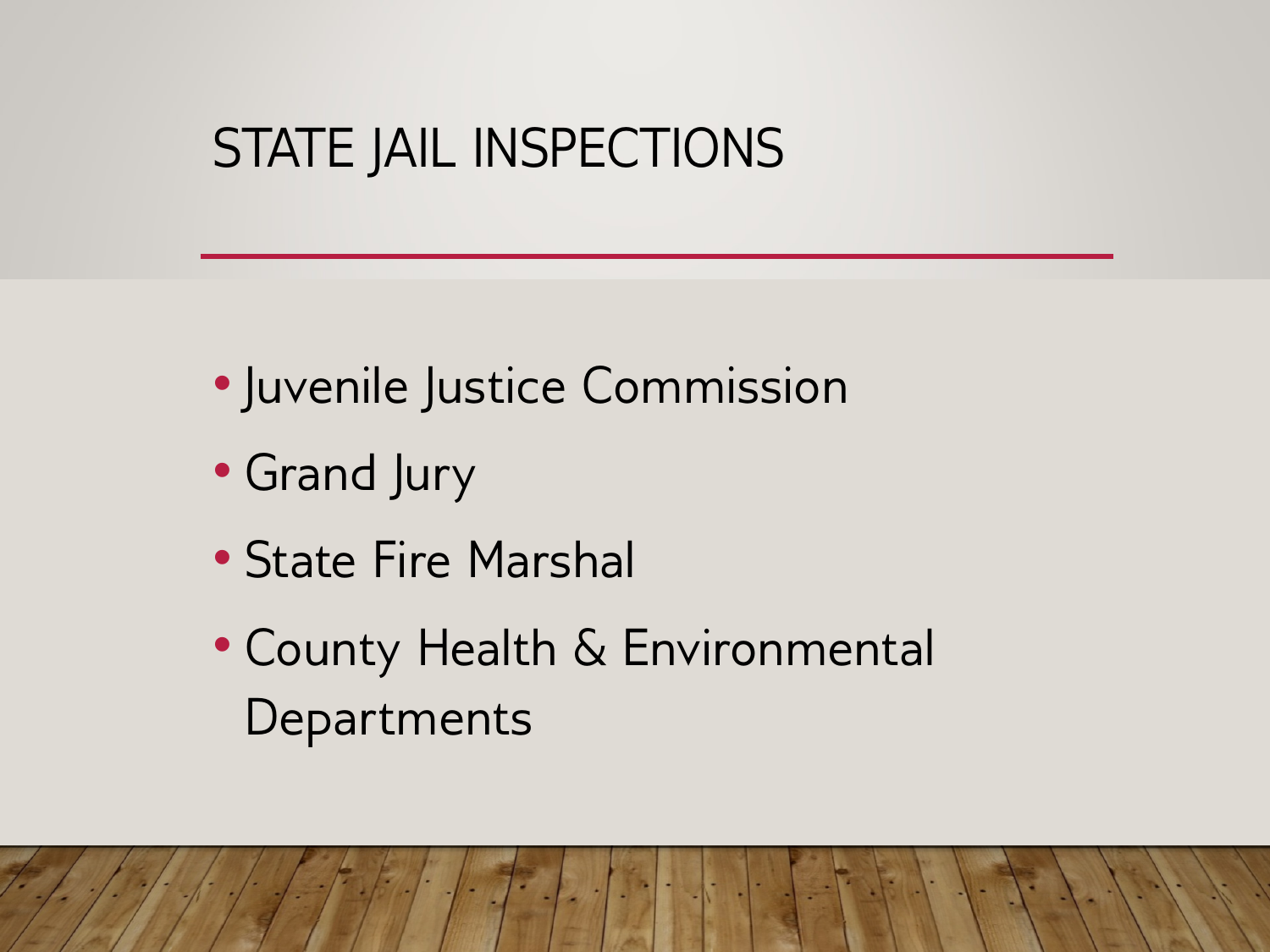

# STATE JAIL INSPECTIONS

Juvenile Justice Commission
Grand Jury
State Fire Marshal
County Health & Environmental Departments